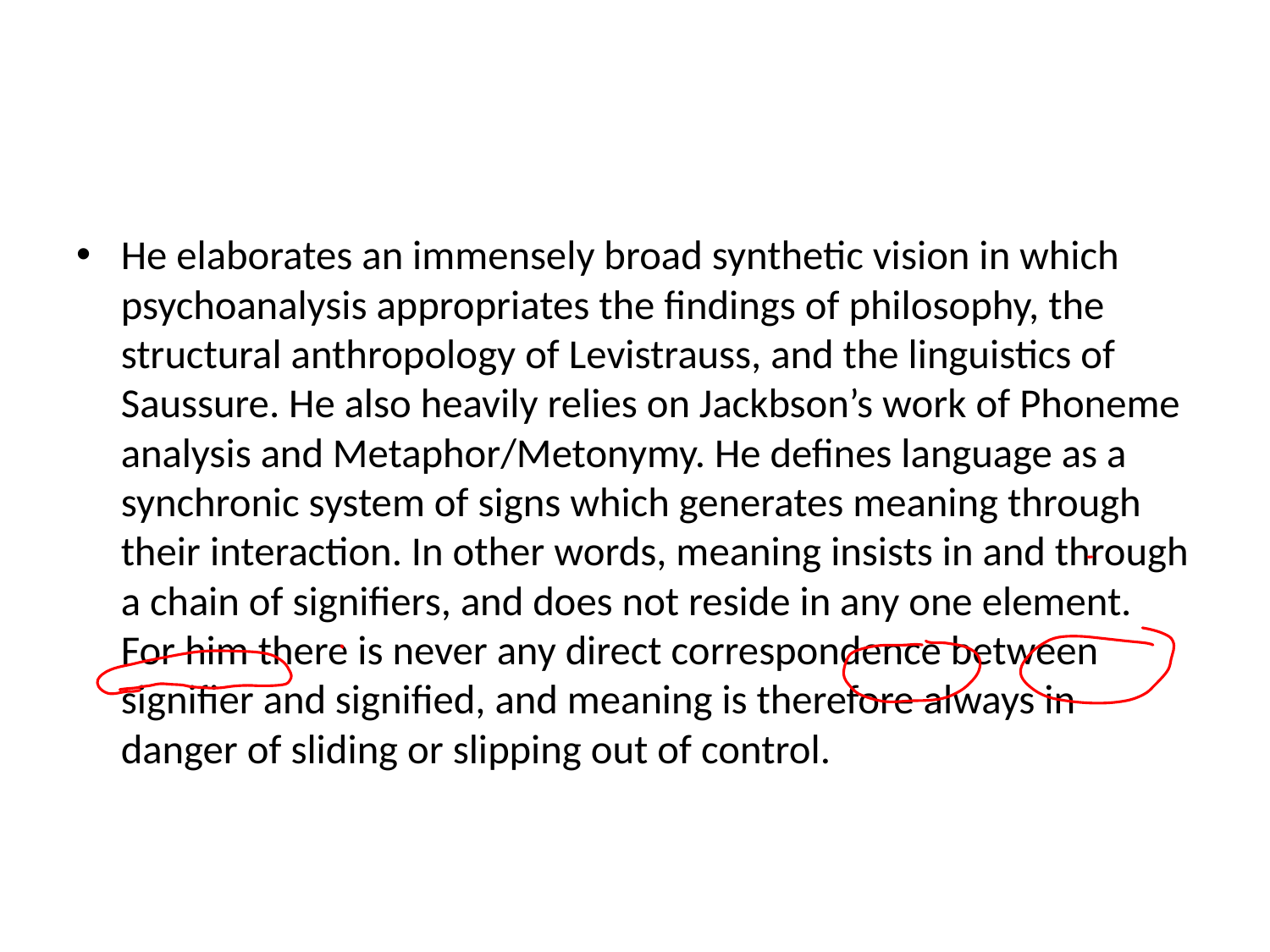

#
He elaborates an immensely broad synthetic vision in which psychoanalysis appropriates the findings of philosophy, the structural anthropology of Levistrauss, and the linguistics of Saussure. He also heavily relies on Jackbson’s work of Phoneme analysis and Metaphor/Metonymy. He defines language as a synchronic system of signs which generates meaning through their interaction. In other words, meaning insists in and through a chain of signifiers, and does not reside in any one element. For him there is never any direct correspondence between signifier and signified, and meaning is therefore always in danger of sliding or slipping out of control.